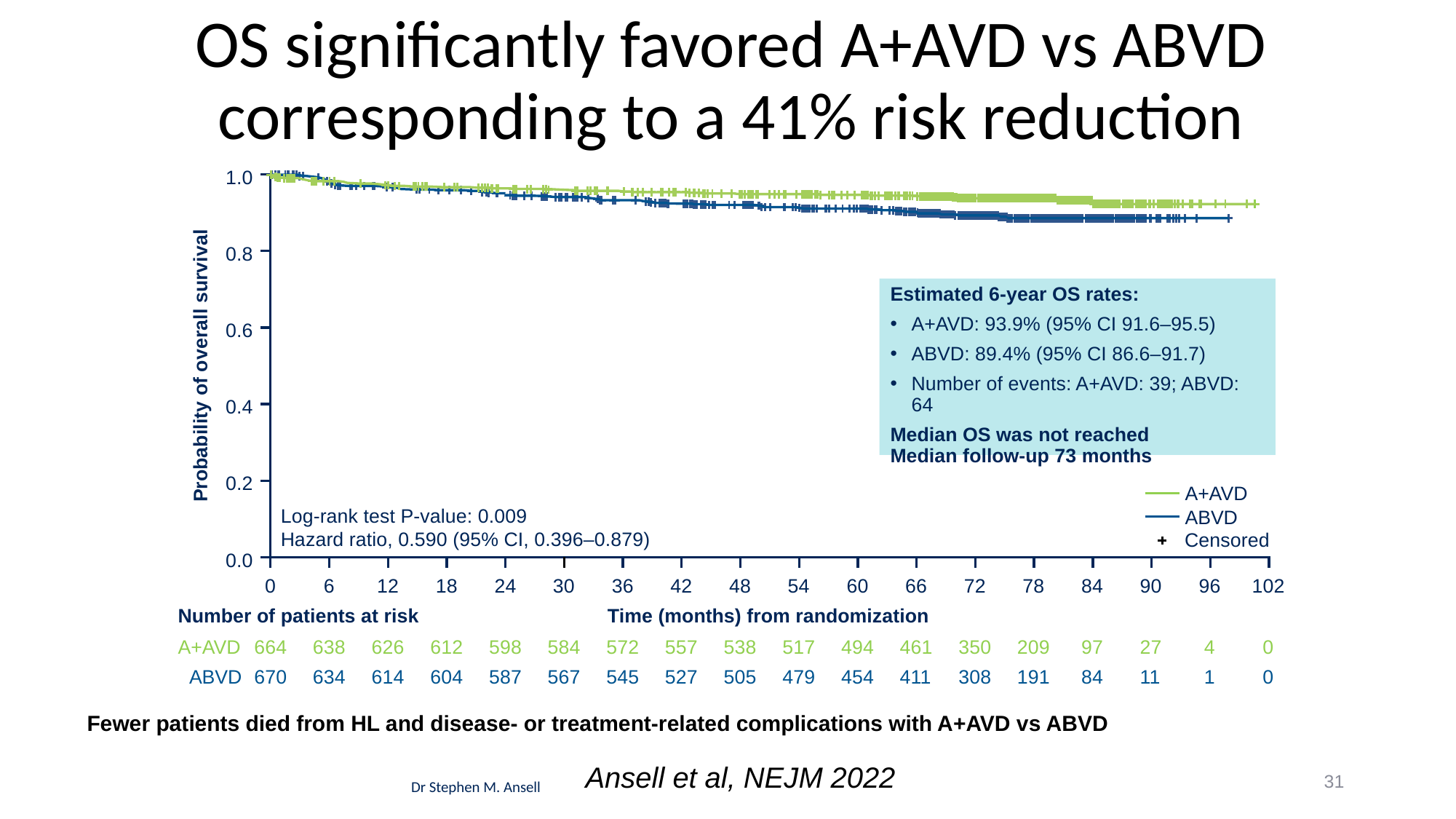

# OS significantly favored A+AVD vs ABVD corresponding to a 41% risk reduction
1.0

0.8

Estimated 6-year OS rates:
A+AVD: 93.9% (95% CI 91.6–95.5)
ABVD: 89.4% (95% CI 86.6–91.7)
Number of events: A+AVD: 39; ABVD: 64
Median OS was not reached
Median follow-up 73 months
0.6

Probability of overall survival
0.4

0.2
A+AVD

Log-rank test P-value: 0.009
ABVD

Hazard ratio, 0.590 (95% CI, 0.396–0.879)
Censored
0.0

0
6
12
18
24
30
36
42
48
54
60
66
72
78
84
90
96
102
Number of patients at risk
Time (months) from randomization
A+AVD
664
638
626
612
598
584
572
557
538
517
494
461
350
209
97
27
4
0
ABVD
670
634
614
604
587
567
545
527
505
479
454
411
308
191
84
11
1
0
Fewer patients died from HL and disease- or treatment-related complications with A+AVD vs ABVD
31
Ansell et al, NEJM 2022

Dr Stephen M. Ansell